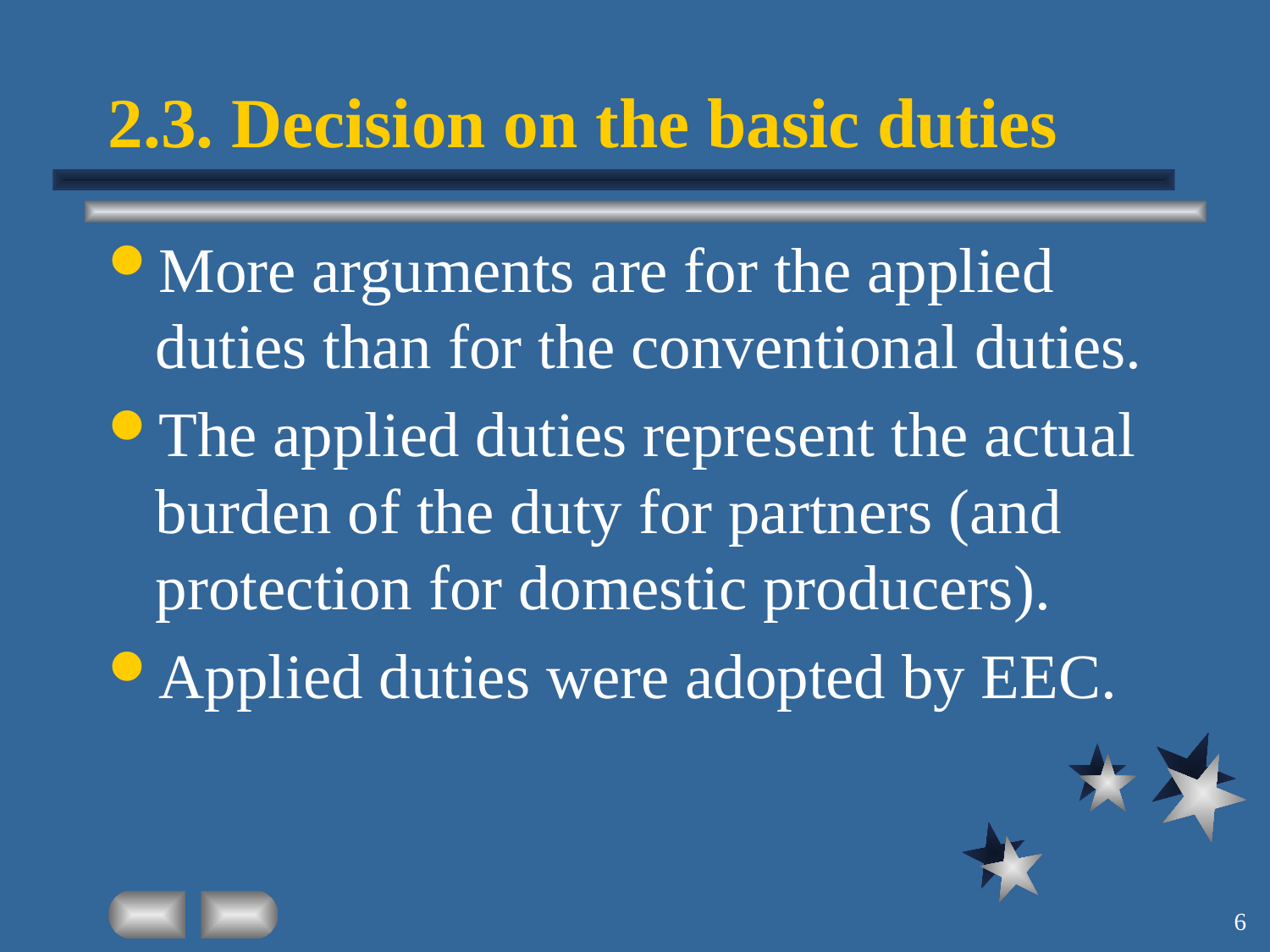

# 2.3. Decision on the basic duties
More arguments are for the applied duties than for the conventional duties.
The applied duties represent the actual burden of the duty for partners (and protection for domestic producers).
Applied duties were adopted by EEC.
6